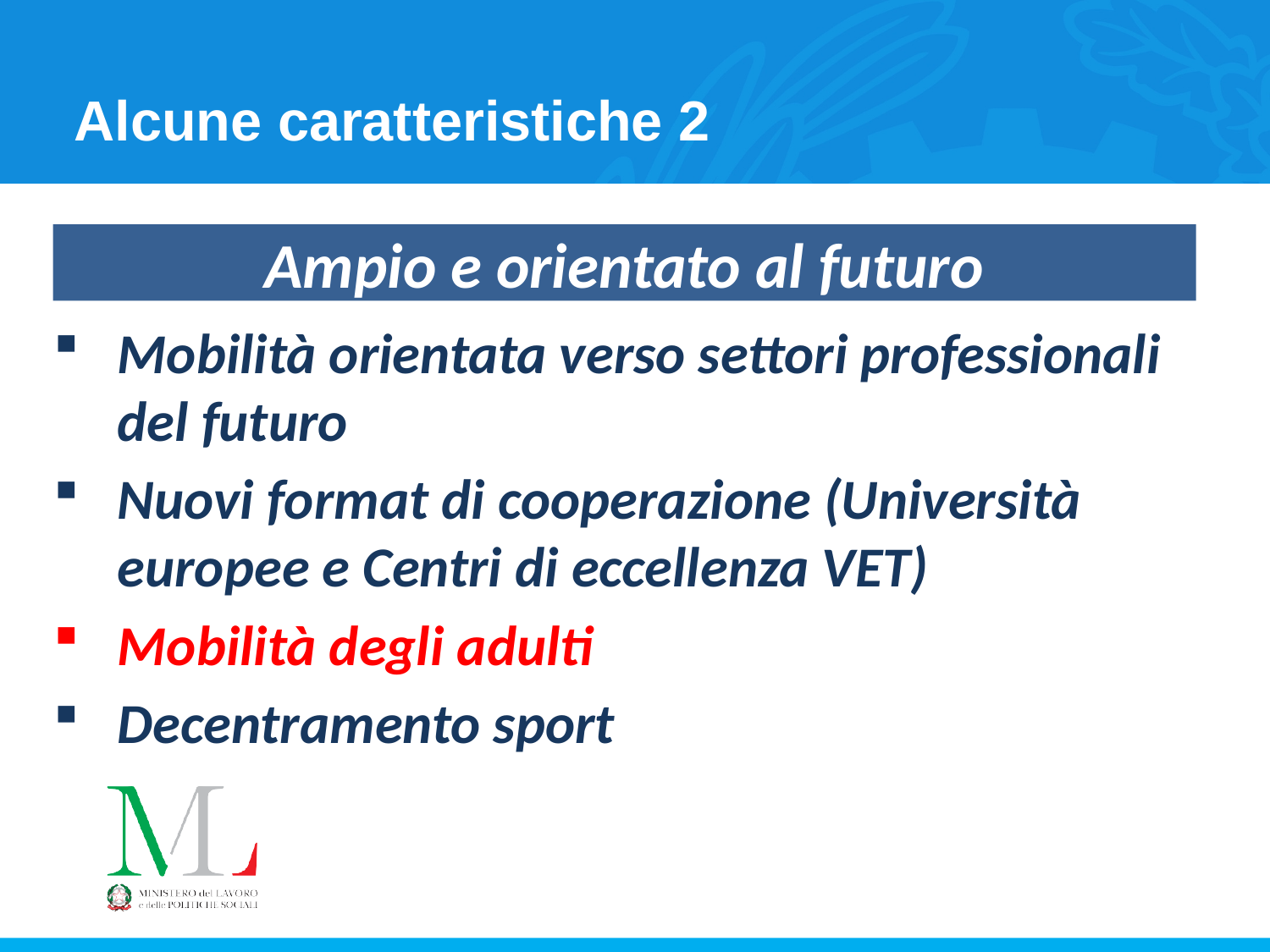

# Alcune caratteristiche 2
Ampio e orientato al futuro
Mobilità orientata verso settori professionali del futuro
Nuovi format di cooperazione (Università europee e Centri di eccellenza VET)
Mobilità degli adulti
Decentramento sport